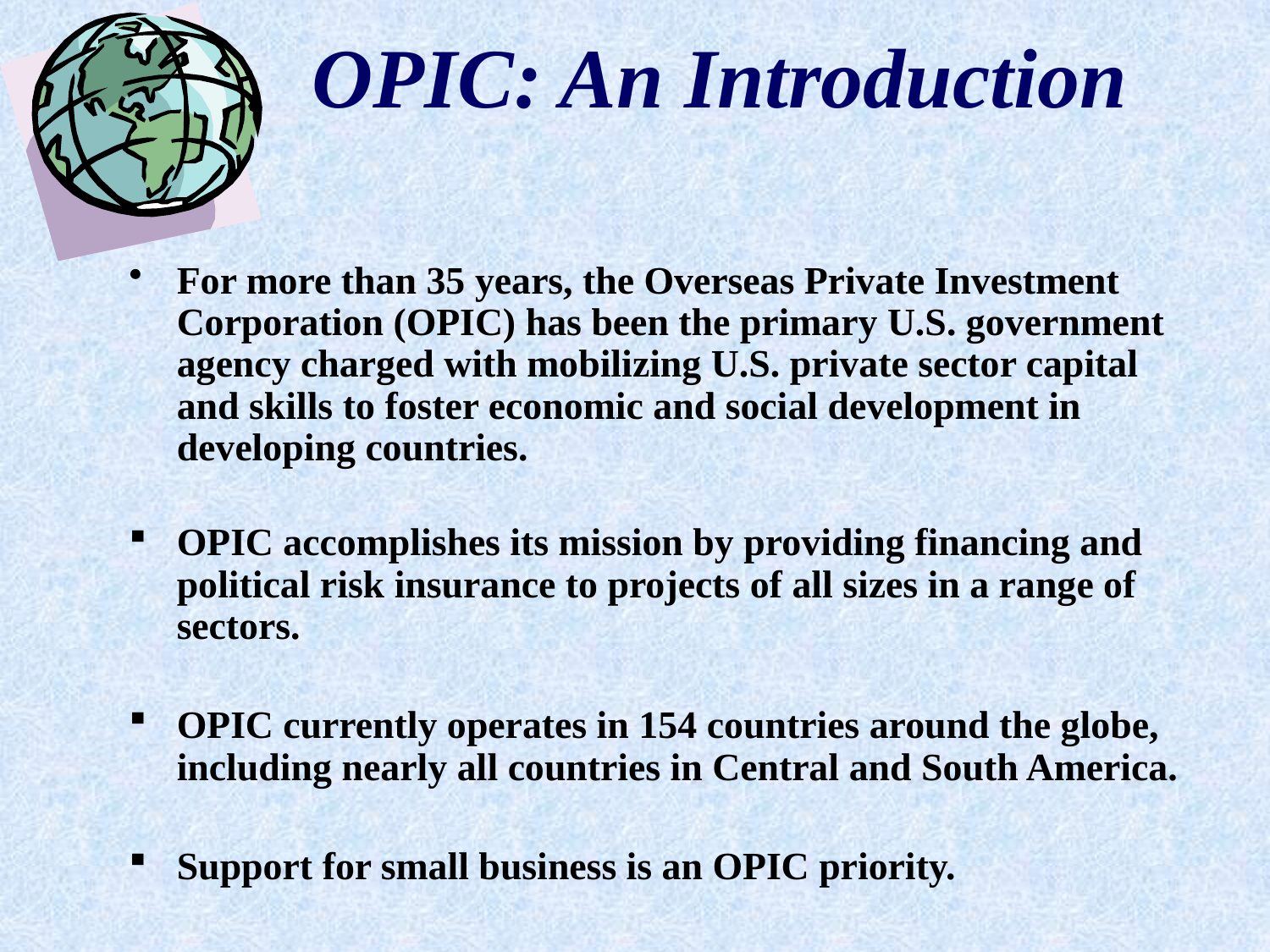

# OPIC: An Introduction

For more than 35 years, the Overseas Private Investment Corporation (OPIC) has been the primary U.S. government agency charged with mobilizing U.S. private sector capital and skills to foster economic and social development in developing countries.

OPIC accomplishes its mission by providing financing and political risk insurance to projects of all sizes in a range of sectors.

OPIC currently operates in 154 countries around the globe, including nearly all countries in Central and South America.

Support for small business is an OPIC priority.